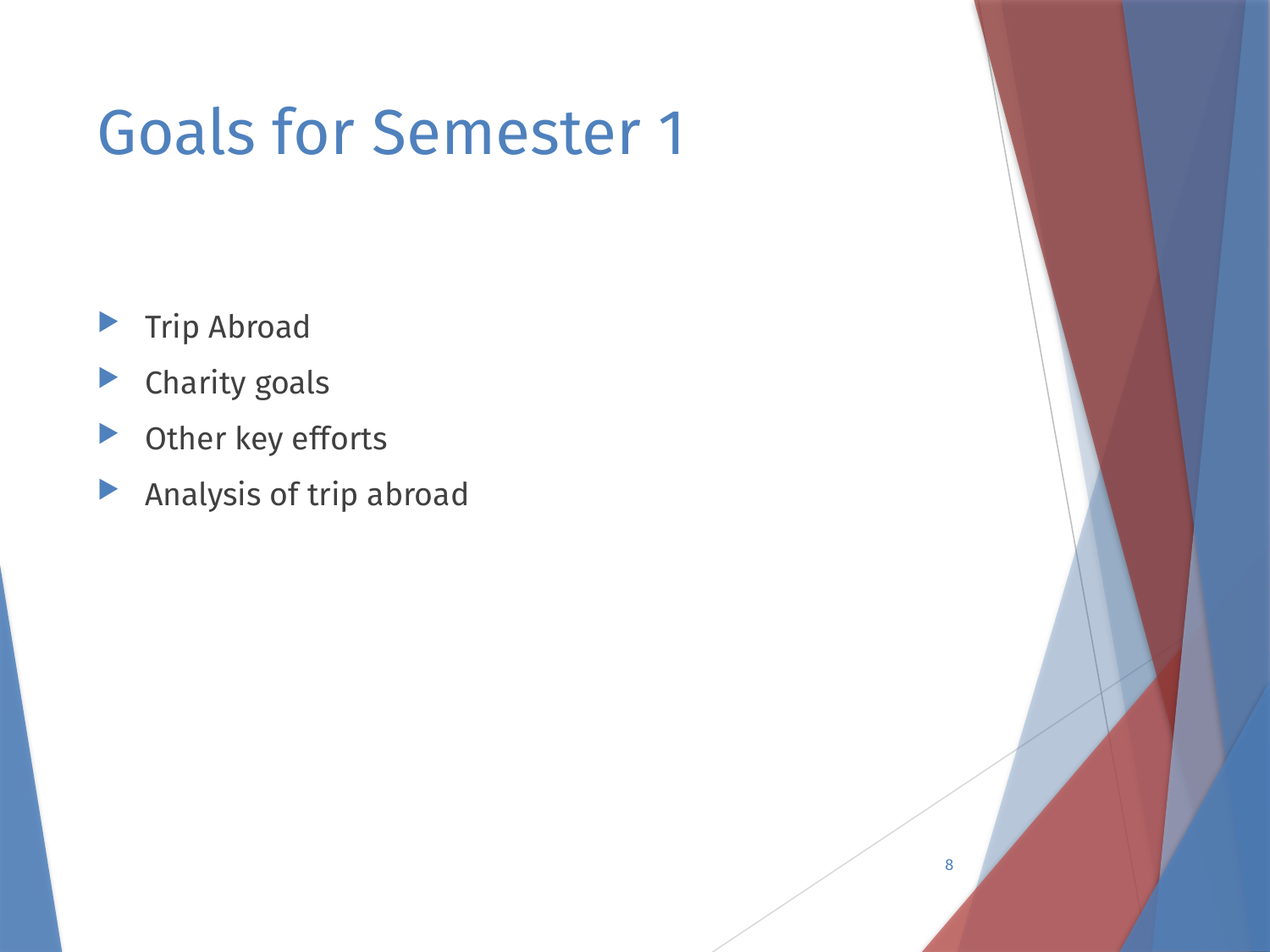

# Goals for Semester 1
Trip Abroad
Charity goals
Other key efforts
Analysis of trip abroad
8